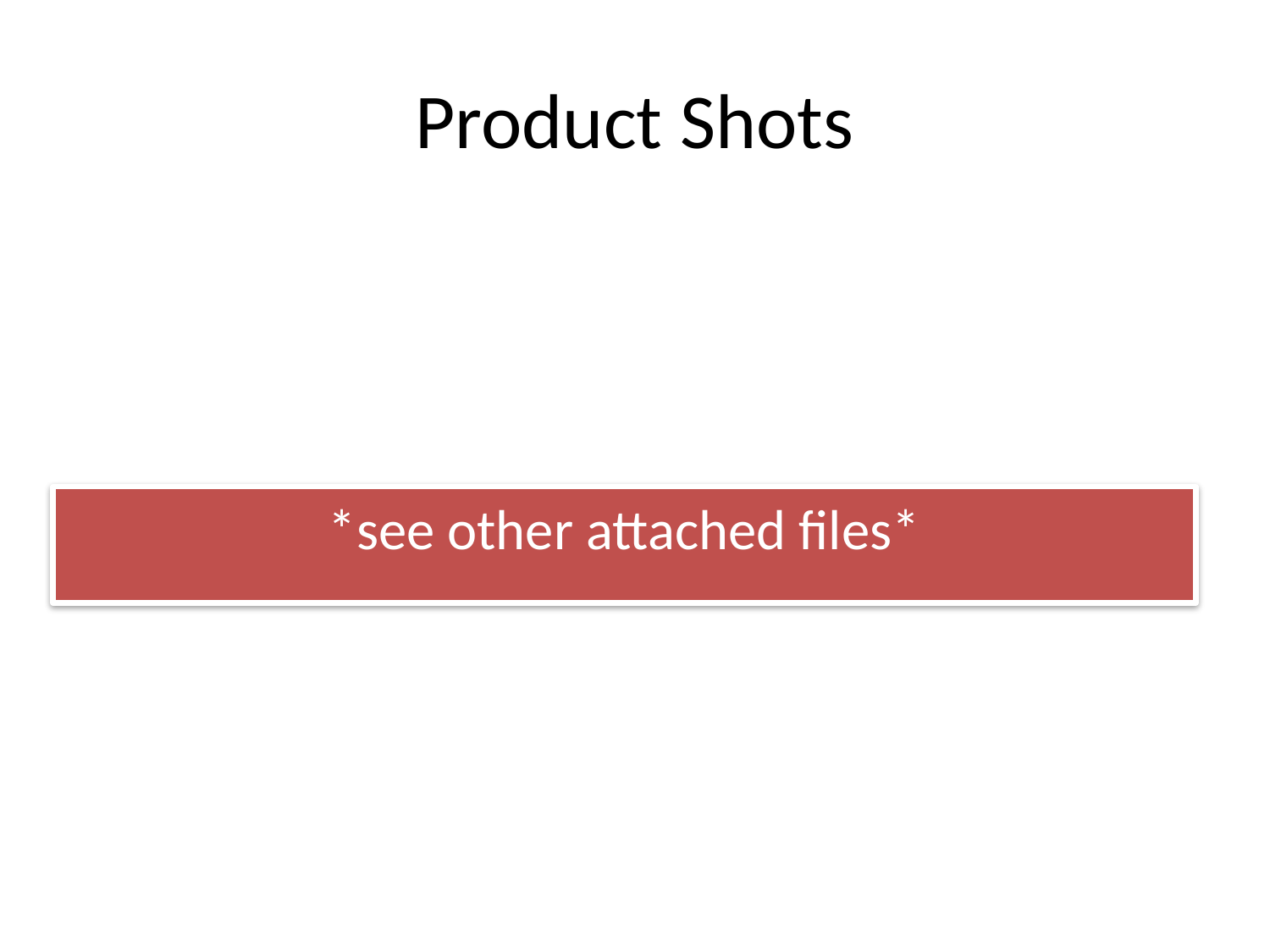

# Product Shots
*see other attached files*